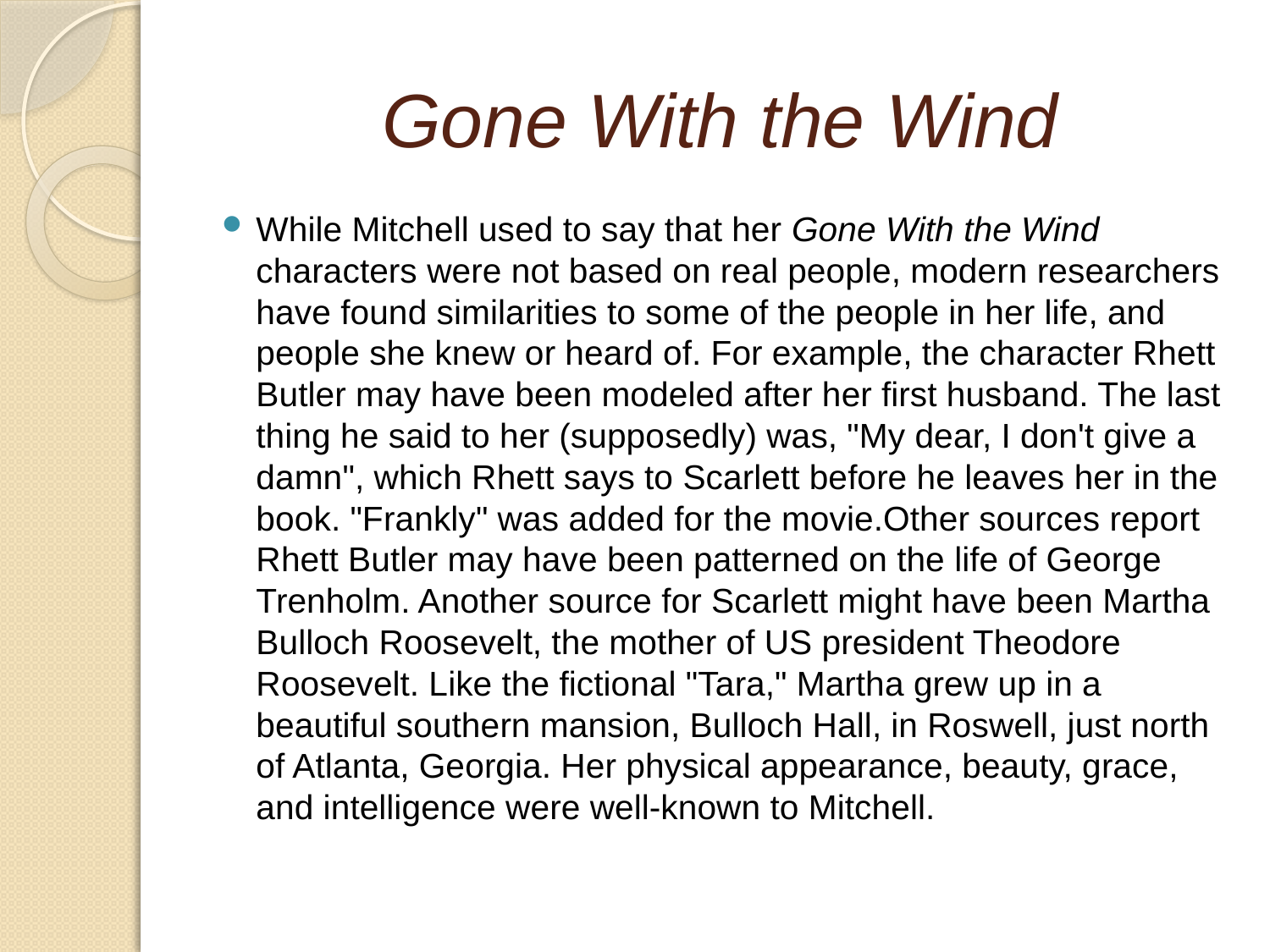

# Gone With the Wind
While Mitchell used to say that her Gone With the Wind characters were not based on real people, modern researchers have found similarities to some of the people in her life, and people she knew or heard of. For example, the character Rhett Butler may have been modeled after her first husband. The last thing he said to her (supposedly) was, "My dear, I don't give a damn", which Rhett says to Scarlett before he leaves her in the book. "Frankly" was added for the movie.Other sources report Rhett Butler may have been patterned on the life of George Trenholm. Another source for Scarlett might have been Martha Bulloch Roosevelt, the mother of US president Theodore Roosevelt. Like the fictional "Tara," Martha grew up in a beautiful southern mansion, Bulloch Hall, in Roswell, just north of Atlanta, Georgia. Her physical appearance, beauty, grace, and intelligence were well-known to Mitchell.